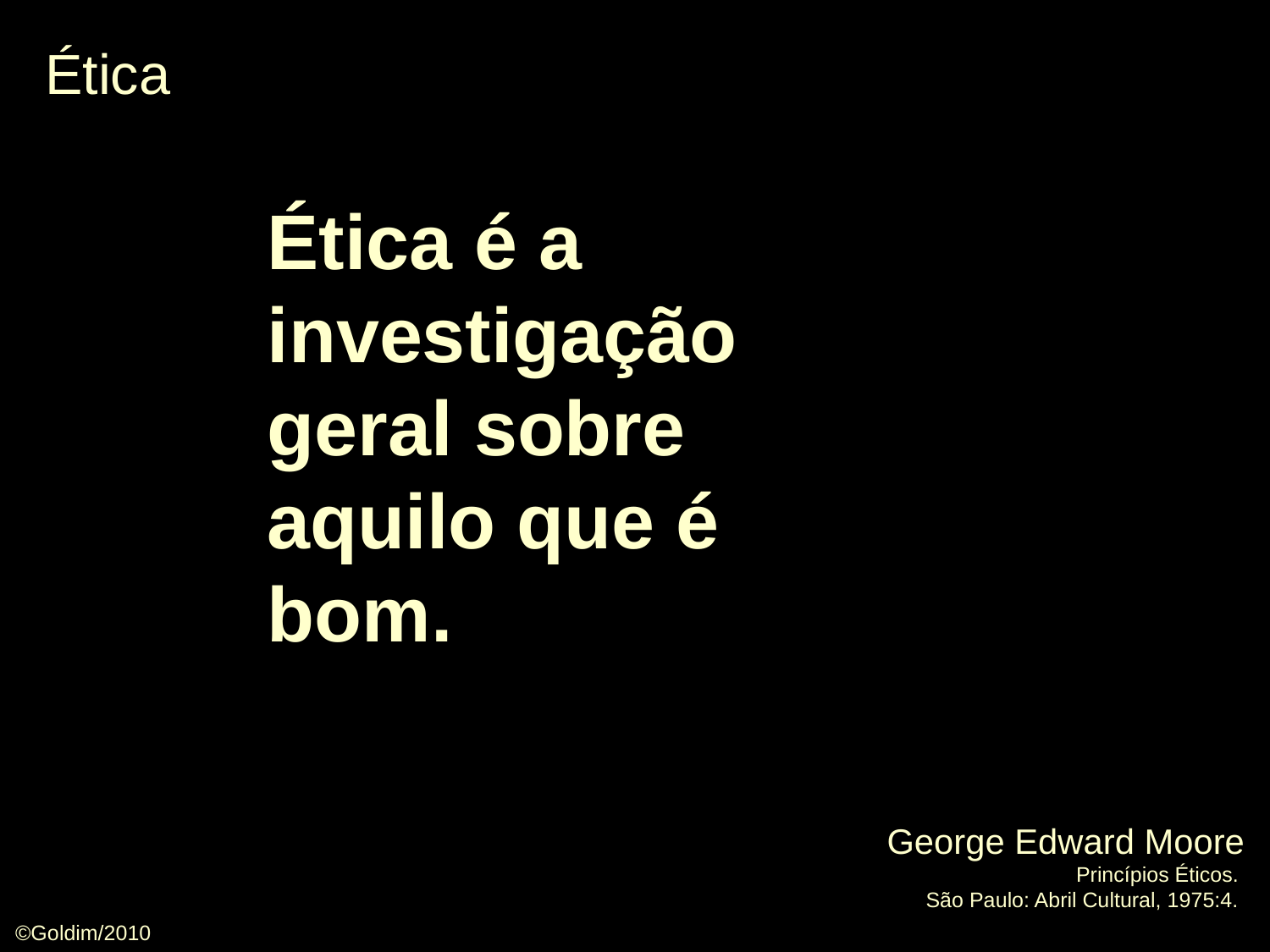

Ética
Ética é a investigação geral sobre aquilo que é bom.
George Edward Moore
Princípios Éticos.
São Paulo: Abril Cultural, 1975:4.
©Goldim/2010